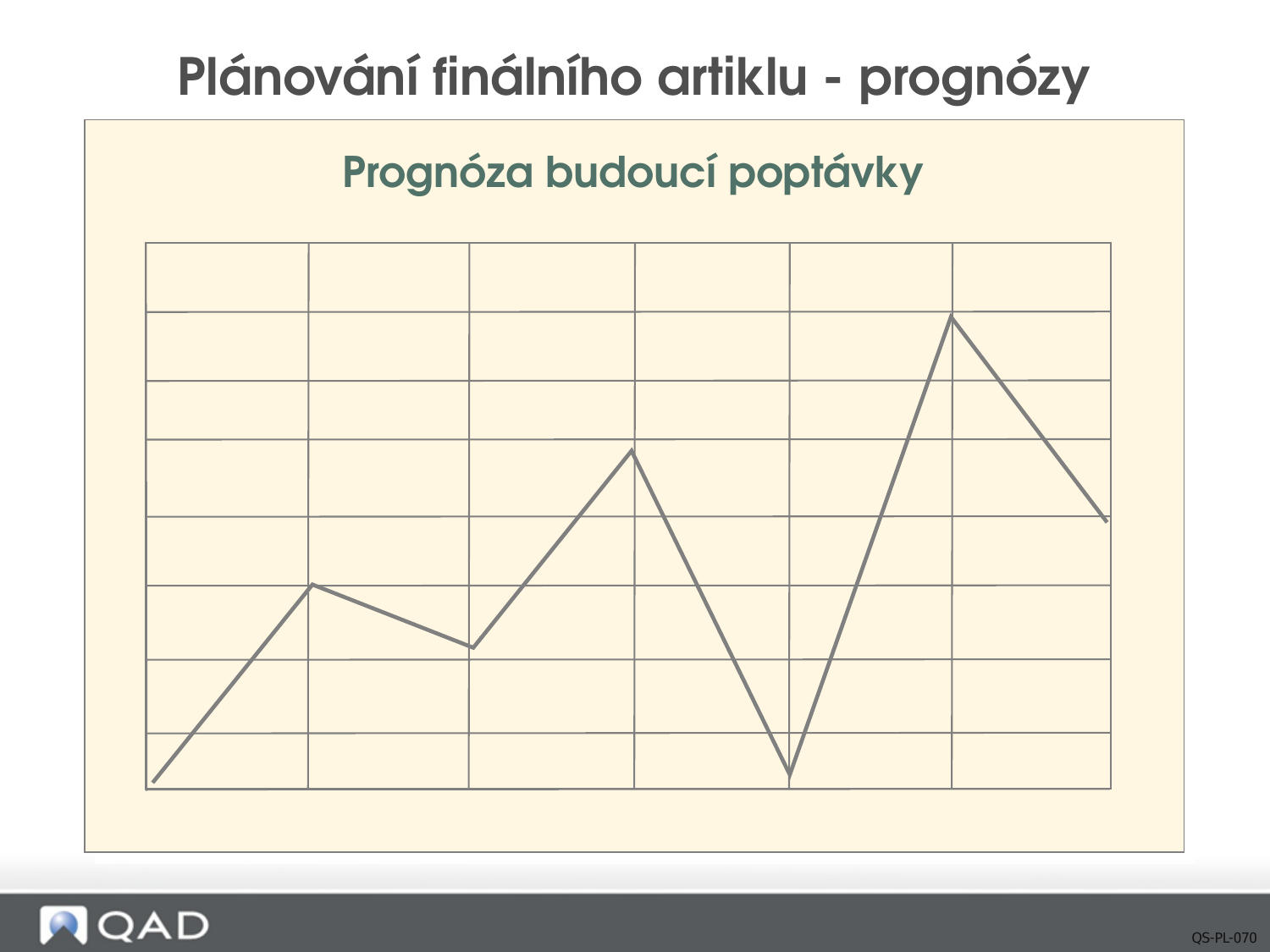

# Plánování finálního artiklu - prognózy

Prognóza budoucí poptávky

QS-PL-070